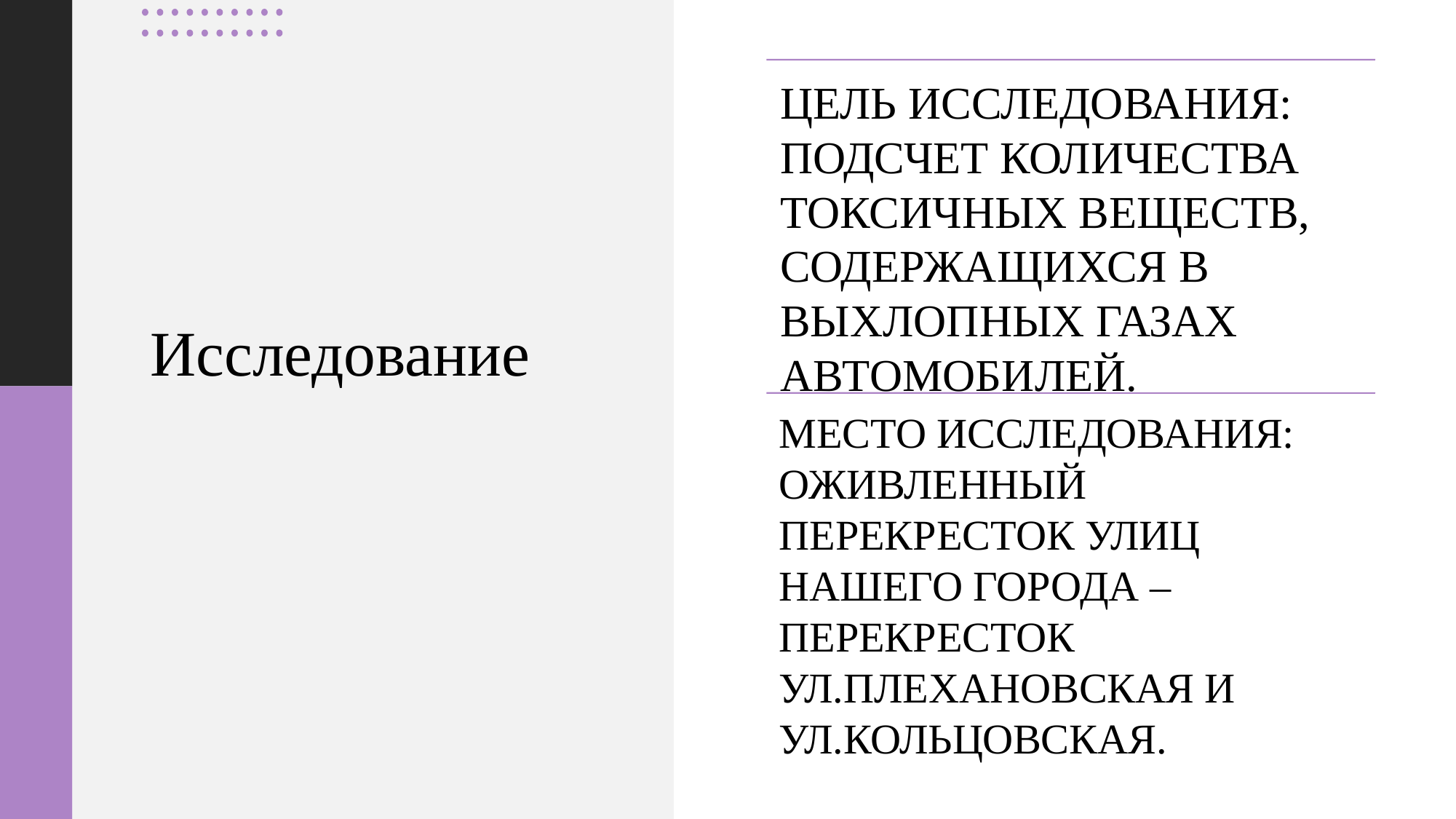

Цель исследования: подсчет количества токсичных веществ, содержащихся в выхлопных газах автомобилей.
Место исследования: оживленный перекресток улиц нашего города –перекресток ул.Плехановская и ул.Кольцовская.
# Исследование